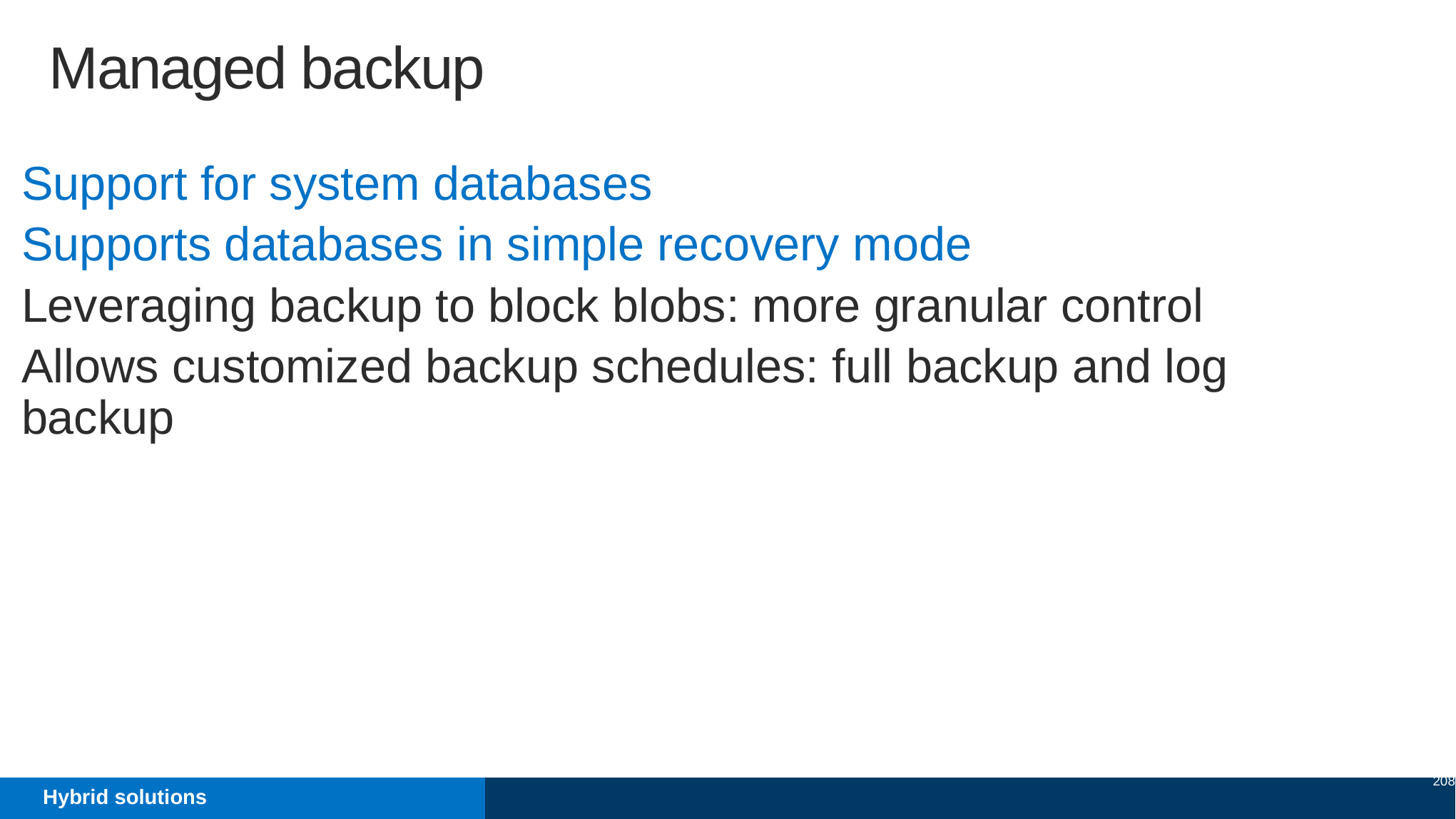

# Managed backup
Support for system databases
Supports databases in simple recovery mode
Leveraging backup to block blobs: more granular control
Allows customized backup schedules: full backup and log backup
208
Hybrid solutions